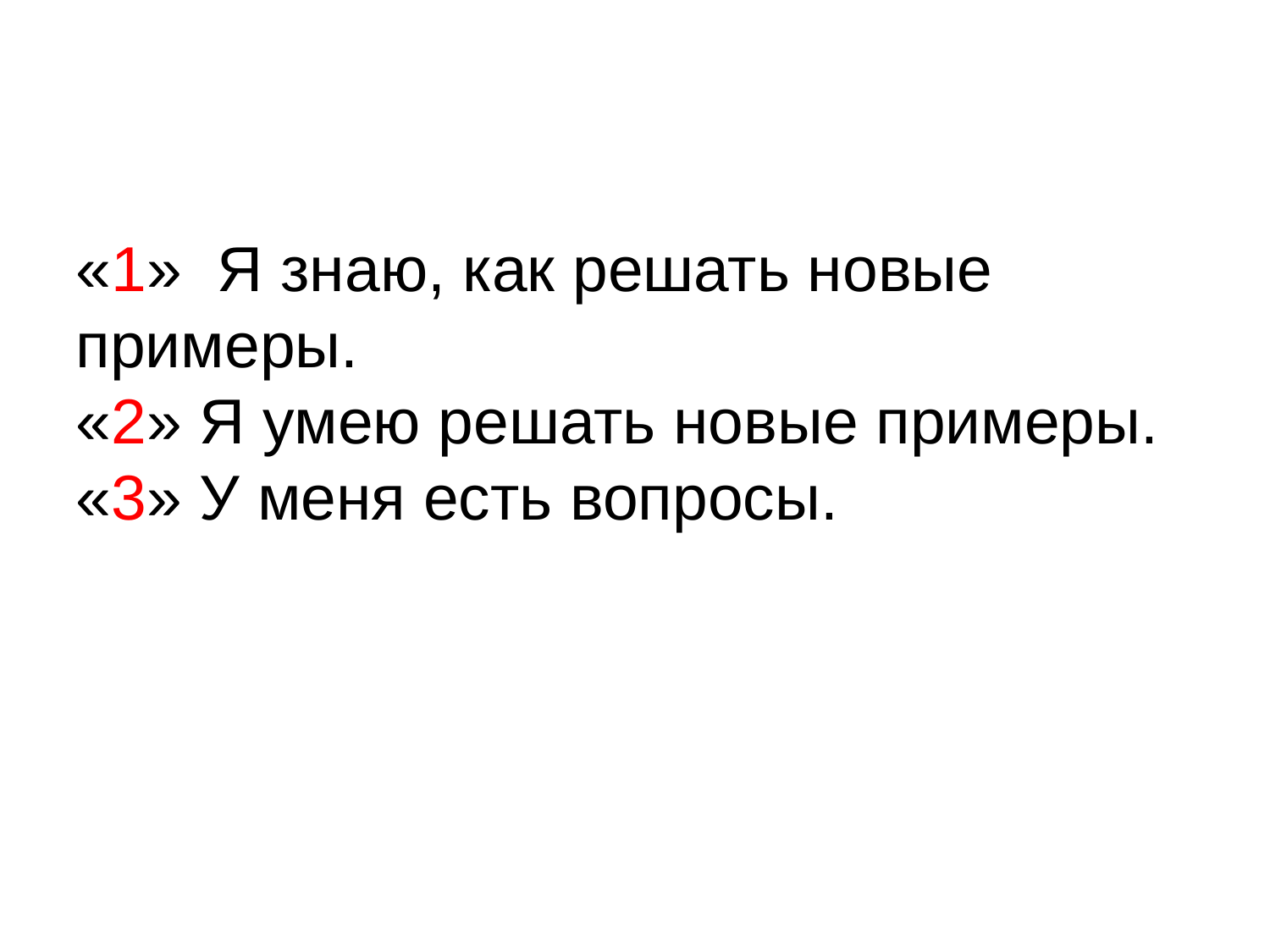

«1»  Я знаю, как решать новые       примеры.
«2» Я умею решать новые примеры.
«3» У меня есть вопросы.